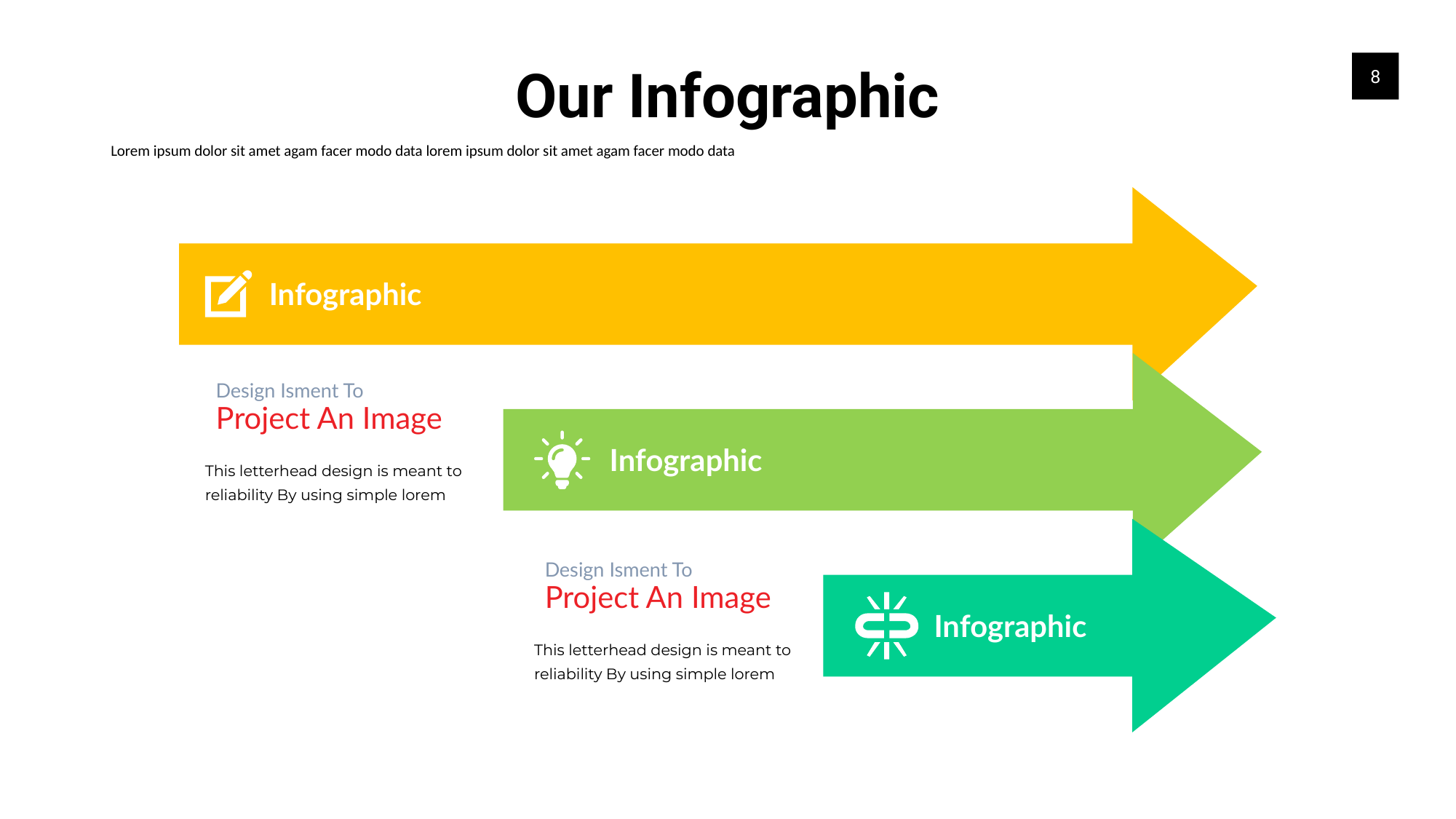

Our Infographic
8
Lorem ipsum dolor sit amet agam facer modo data lorem ipsum dolor sit amet agam facer modo data

Infographic

Design Isment To
Project An Image
This letterhead design is meant to reliability By using simple lorem

Infographic

Design Isment To
Project An Image
This letterhead design is meant to reliability By using simple lorem

Infographic